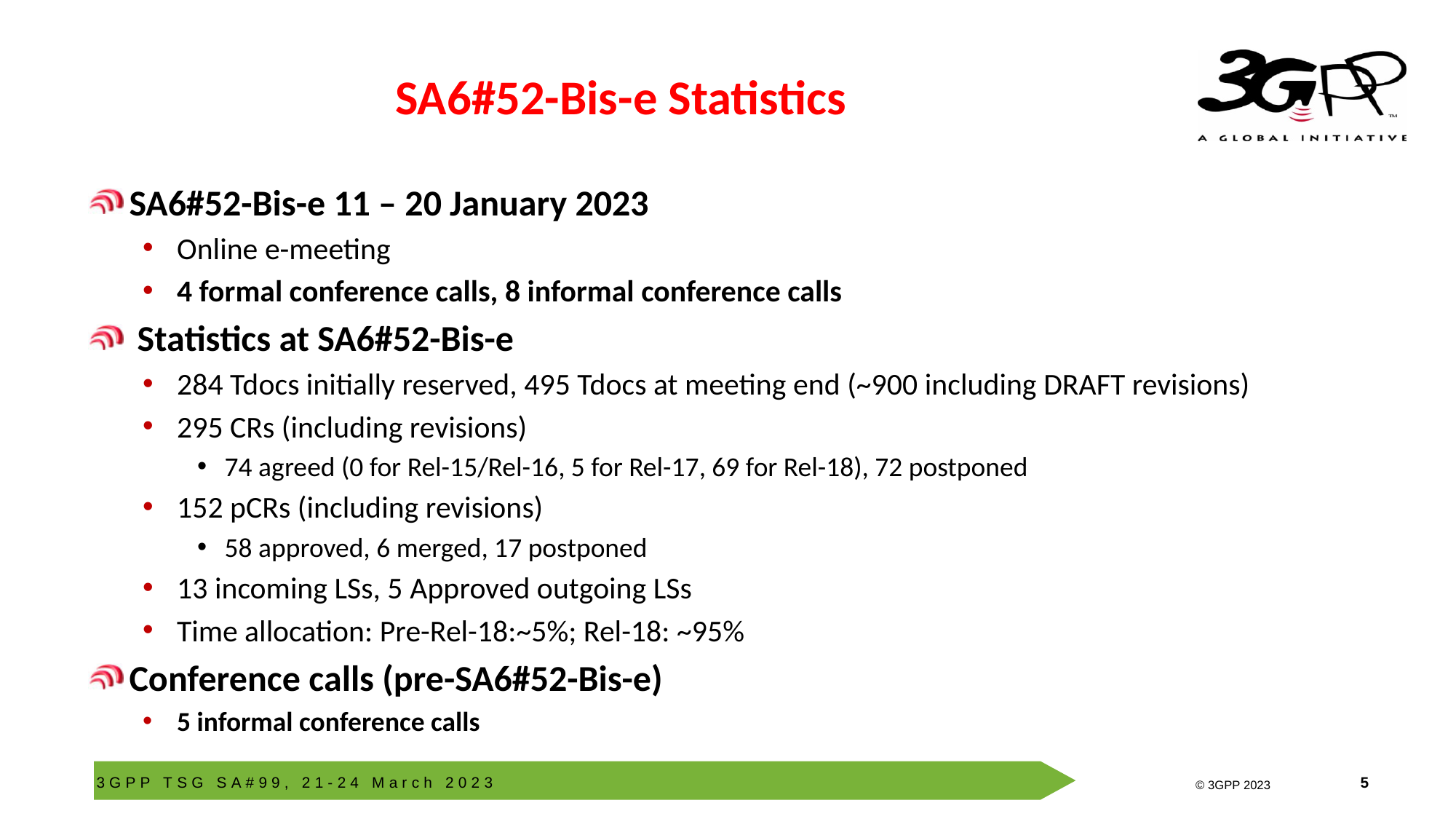

# SA6#52-Bis-e Statistics
SA6#52-Bis-e 11 – 20 January 2023
Online e-meeting
4 formal conference calls, 8 informal conference calls
 Statistics at SA6#52-Bis-e
284 Tdocs initially reserved, 495 Tdocs at meeting end (~900 including DRAFT revisions)
295 CRs (including revisions)
74 agreed (0 for Rel-15/Rel-16, 5 for Rel-17, 69 for Rel-18), 72 postponed
152 pCRs (including revisions)
58 approved, 6 merged, 17 postponed
13 incoming LSs, 5 Approved outgoing LSs
Time allocation: Pre-Rel-18:~5%; Rel-18: ~95%
Conference calls (pre-SA6#52-Bis-e)
5 informal conference calls